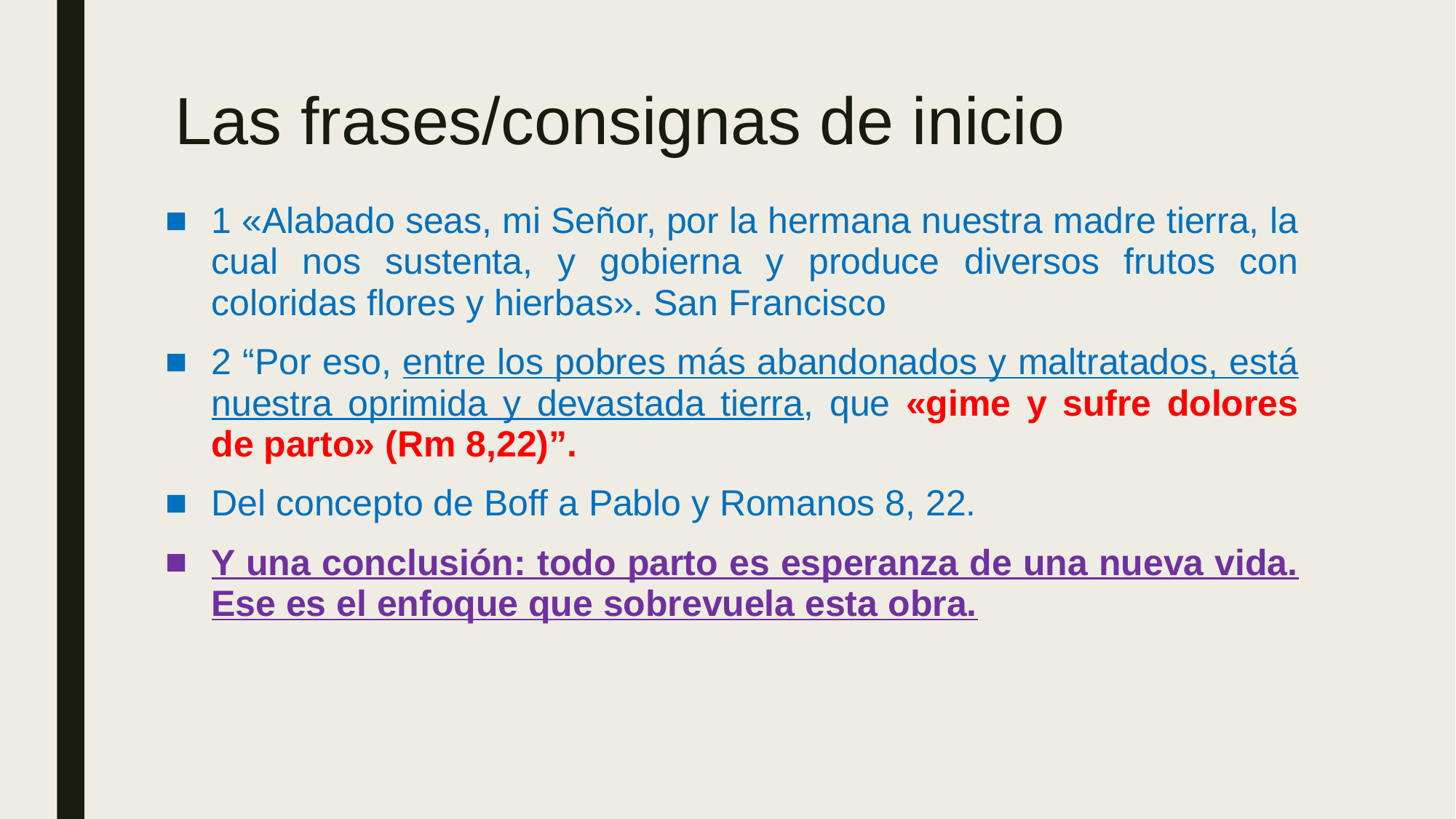

# Las frases/consignas de inicio
1 «Alabado seas, mi Señor, por la hermana nuestra madre tierra, la cual nos sustenta, y gobierna y produce diversos frutos con coloridas flores y hierbas». San Francisco
2 “Por eso, entre los pobres más abandonados y maltratados, está nuestra oprimida y devastada tierra, que «gime y sufre dolores de parto» (Rm 8,22)”.
Del concepto de Boff a Pablo y Romanos 8, 22.
Y una conclusión: todo parto es esperanza de una nueva vida. Ese es el enfoque que sobrevuela esta obra.